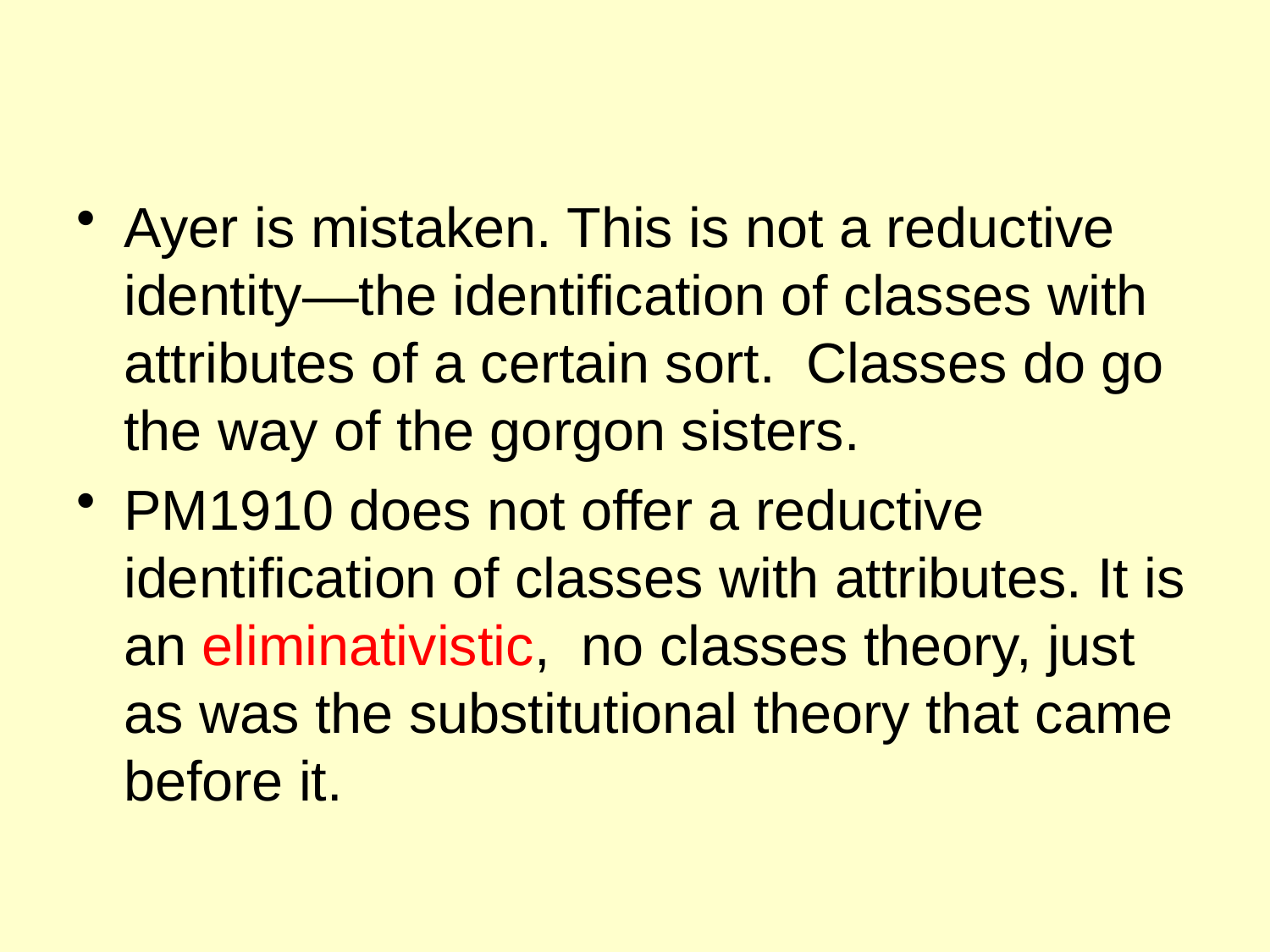

Ayer is mistaken. This is not a reductive identity—the identification of classes with attributes of a certain sort.  Classes do go the way of the gorgon sisters.
PM1910 does not offer a reductive identification of classes with attributes. It is an eliminativistic,  no classes theory, just as was the substitutional theory that came before it.